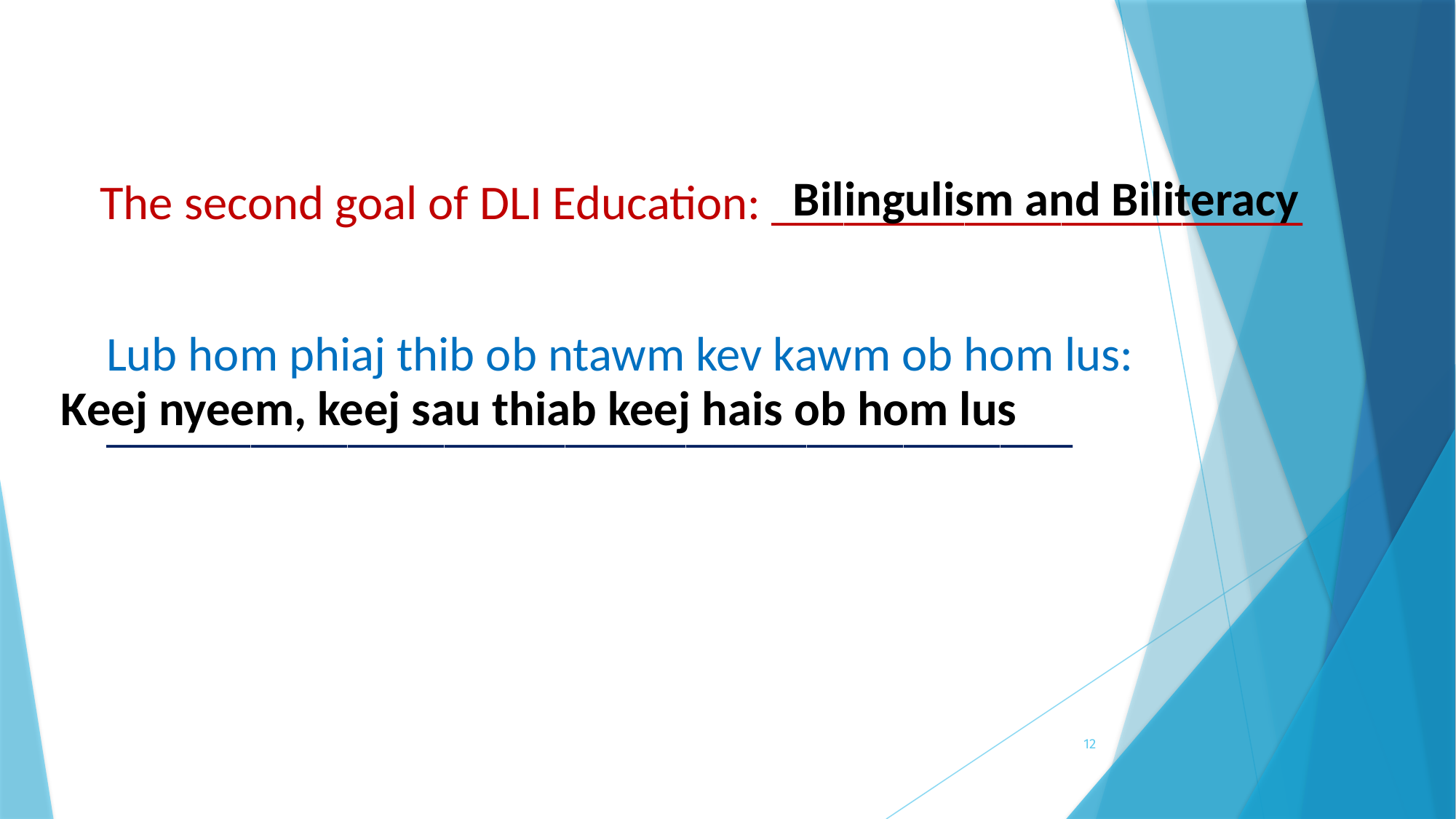

Bilingulism and Biliteracy
The second goal of DLI Education: ______________________
Lub hom phiaj thib ob ntawm kev kawm ob hom lus:
________________________________________
Keej nyeem, keej sau thiab keej hais ob hom lus
12